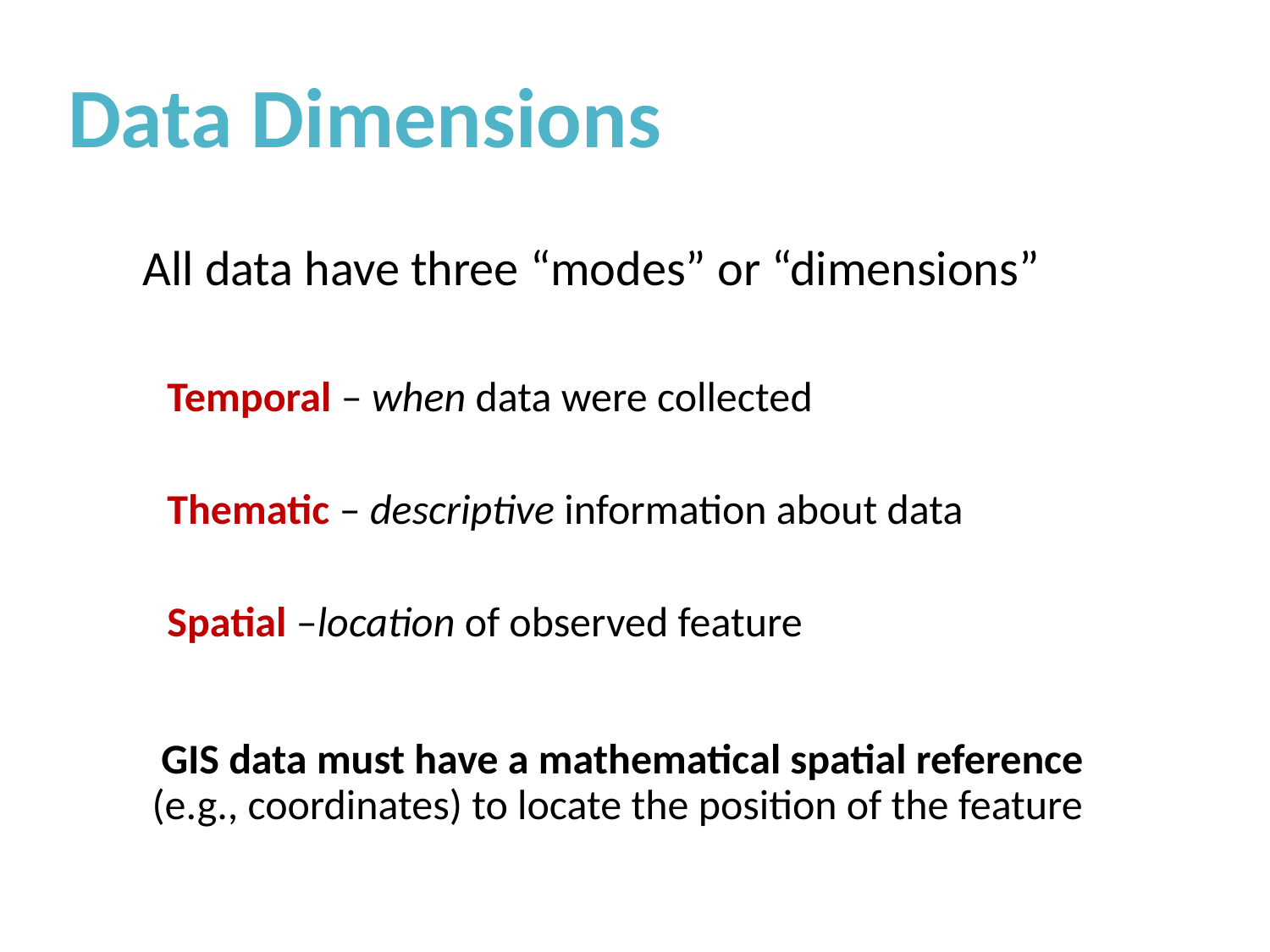

# Data Dimensions
All data have three “modes” or “dimensions”

Temporal – when data were collected

Thematic – descriptive information about data

Spatial –location of observed feature

GIS data must have a mathematical spatial reference (e.g., coordinates) to locate the position of the feature